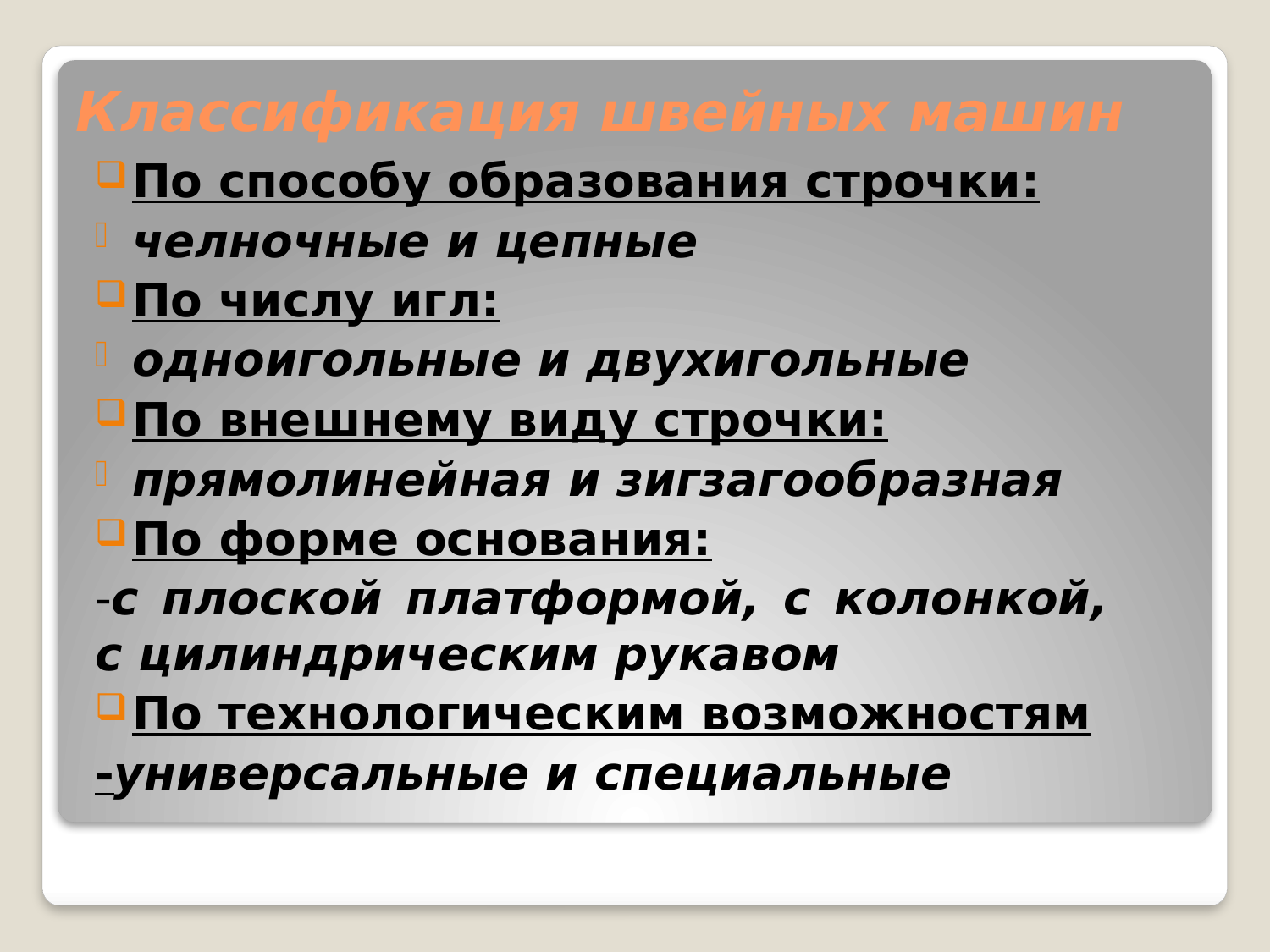

# Классификация швейных машин
По способу образования строчки:
челночные и цепные
По числу игл:
одноигольные и двухигольные
По внешнему виду строчки:
прямолинейная и зигзагообразная
По форме основания:
-с плоской платформой, с колонкой, с цилиндрическим рукавом
По технологическим возможностям
-универсальные и специальные